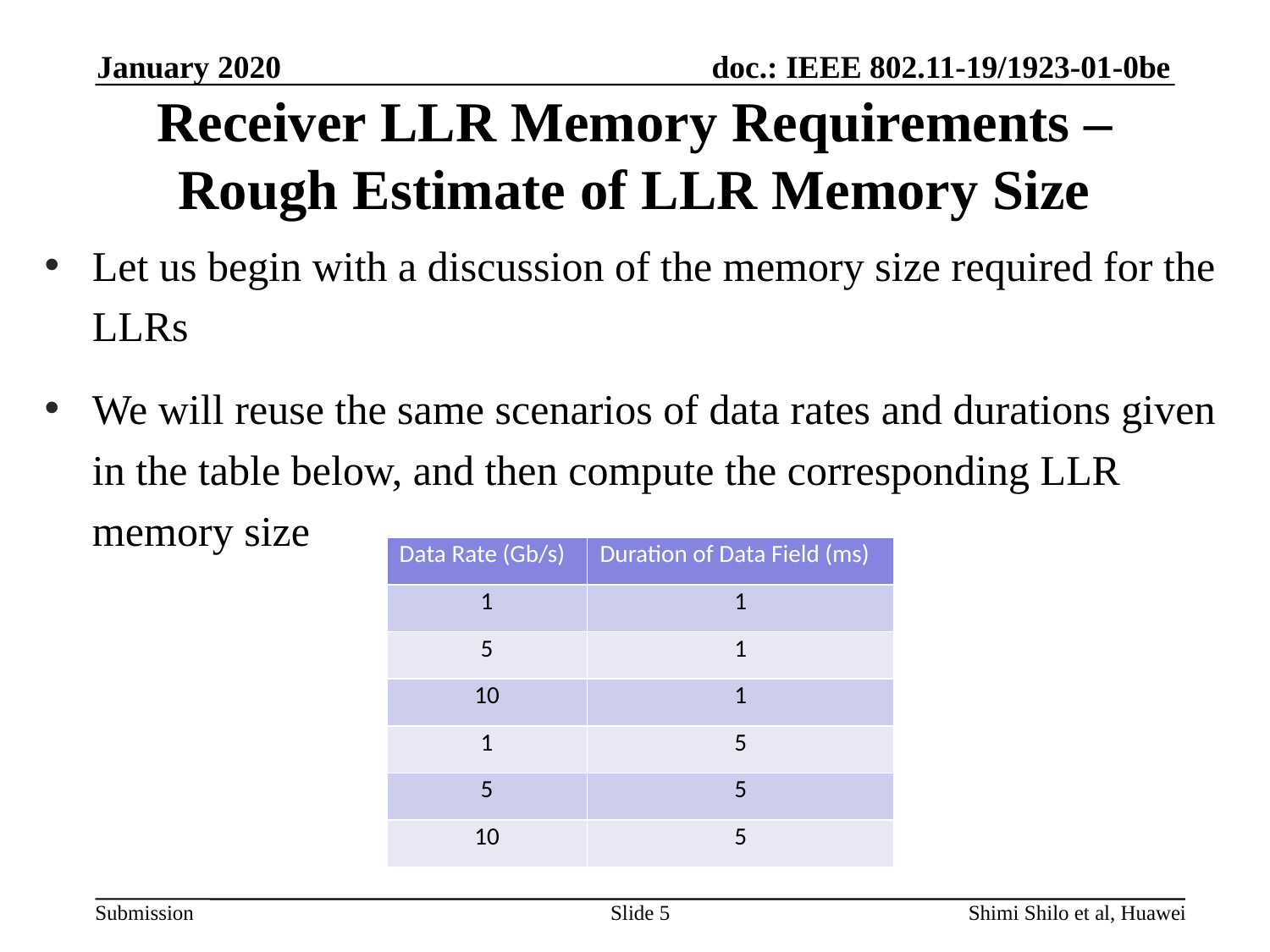

January 2020
# Receiver LLR Memory Requirements – Rough Estimate of LLR Memory Size
Let us begin with a discussion of the memory size required for the LLRs
We will reuse the same scenarios of data rates and durations given
in the table below, and then compute the corresponding LLR memory size
| Data Rate (Gb/s) | Duration of Data Field (ms) |
| --- | --- |
| 1 | 1 |
| 5 | 1 |
| 10 | 1 |
| 1 | 5 |
| 5 | 5 |
| 10 | 5 |
Slide 5
Shimi Shilo et al, Huawei